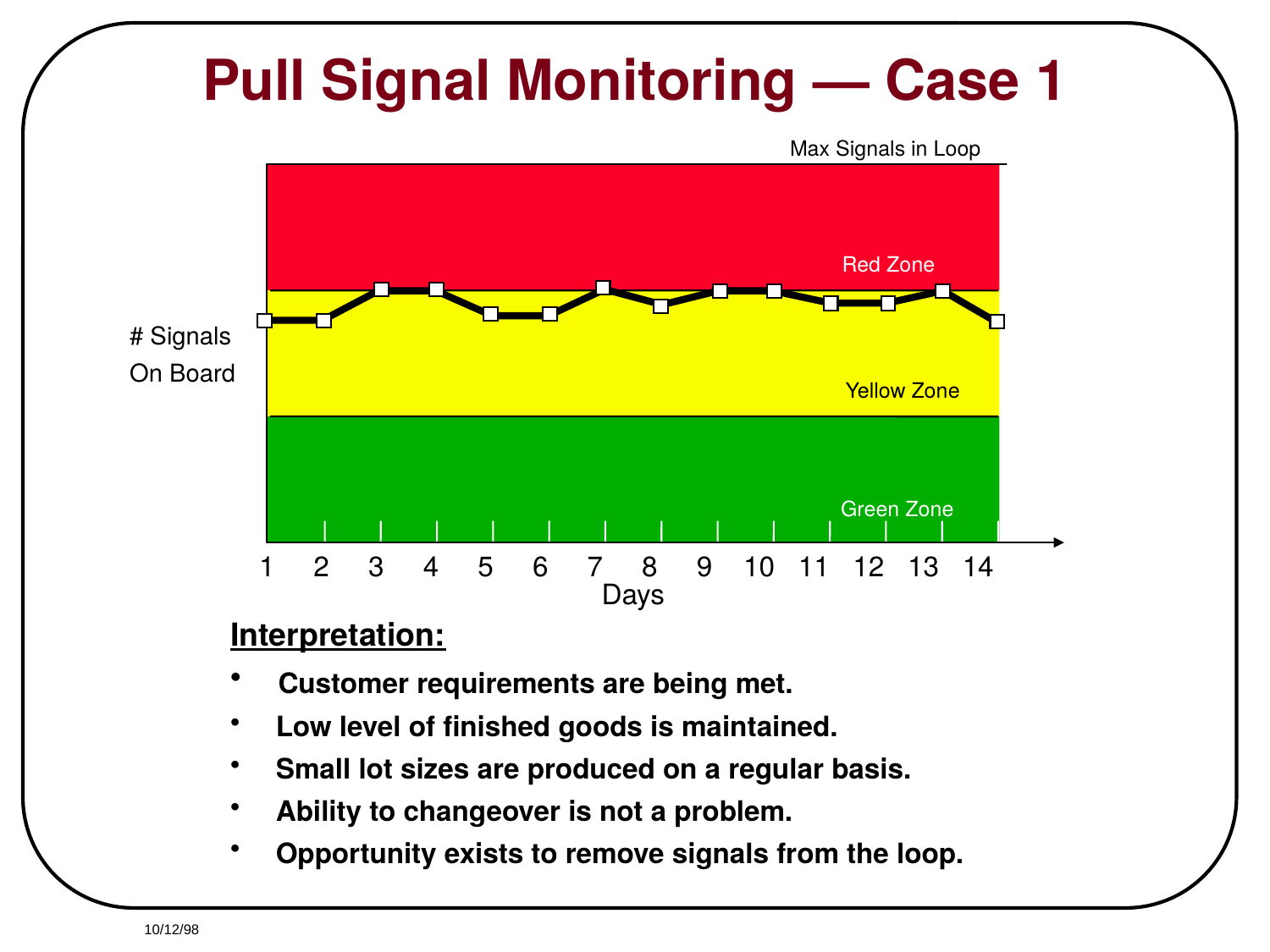

# Pull Signal Monitoring — Case 1
Max Signals in Loop

Red Zone

# Signals
On Board

Yellow Zone

Green Zone

1     2     3     4     5     6     7     8     9    10   11   12   13   14
Days
Interpretation:
  Customer requirements are being met.
  Low level of finished goods is maintained.
  Small lot sizes are produced on a regular basis.
  Ability to changeover is not a problem.
  Opportunity exists to remove signals from the loop.
10/12/98